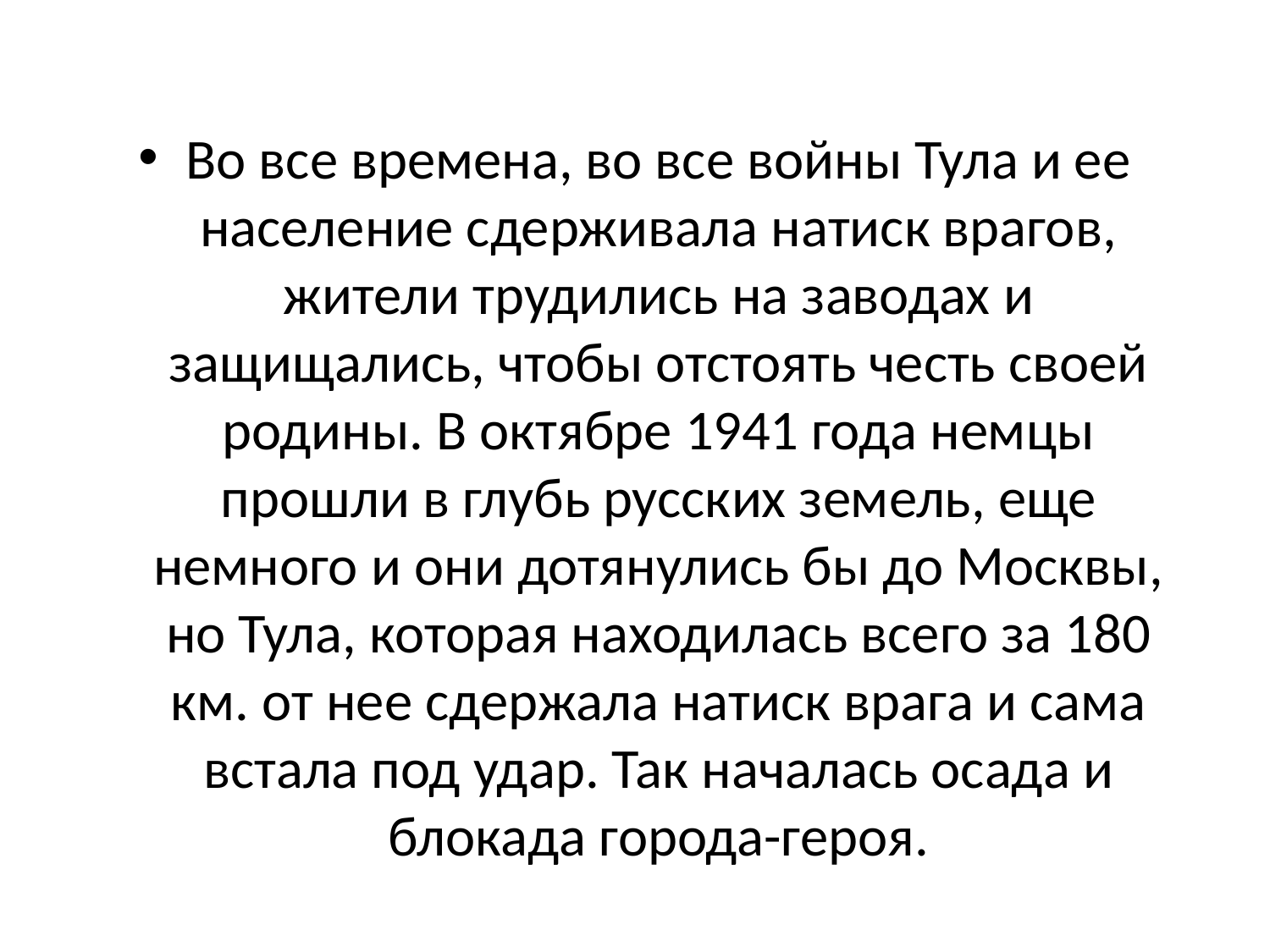

#
Во все времена, во все войны Тула и ее население сдерживала натиск врагов, жители трудились на заводах и защищались, чтобы отстоять честь своей родины. В октябре 1941 года немцы прошли в глубь русских земель, еще немного и они дотянулись бы до Москвы, но Тула, которая находилась всего за 180 км. от нее сдержала натиск врага и сама встала под удар. Так началась осада и блокада города-героя.